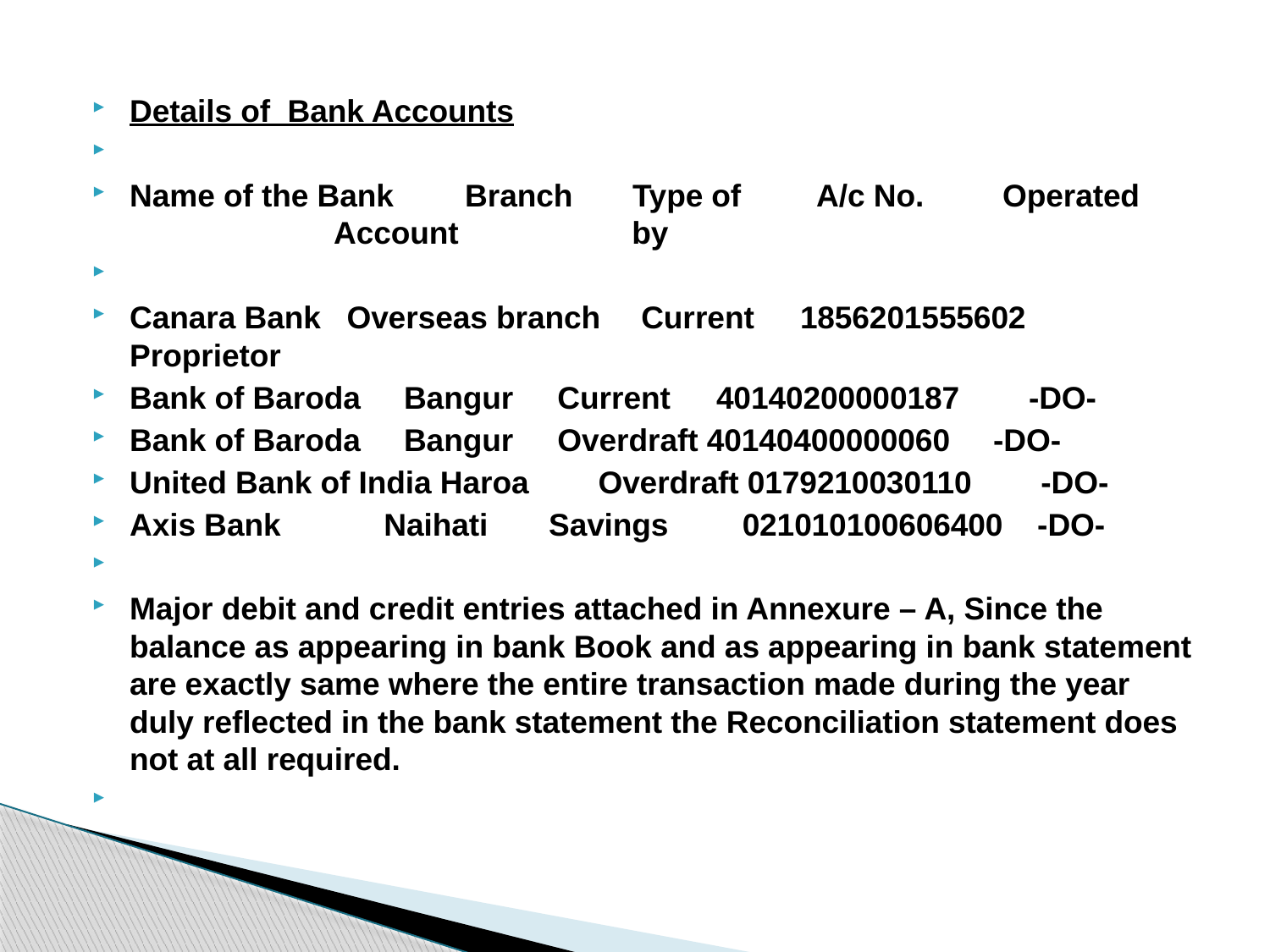

Details of  Bank Accounts

Name of the Bank 	Branch	Type of	  A/c No.	    Operated  				              Account                    by

Canara Bank   Overseas branch	 Current	1856201555602     Proprietor
Bank of Baroda     Bangur	 Current	40140200000187        -DO-
Bank of Baroda     Bangur	 Overdraft 40140400000060     -DO-
United Bank of India Haroa        Overdraft 0179210030110        -DO-
Axis Bank	          Naihati       Savings	   021010100606400    -DO-

Major debit and credit entries attached in Annexure – A, Since the balance as appearing in bank Book and as appearing in bank statement are exactly same where the entire transaction made during the year duly reflected in the bank statement the Reconciliation statement does not at all required.